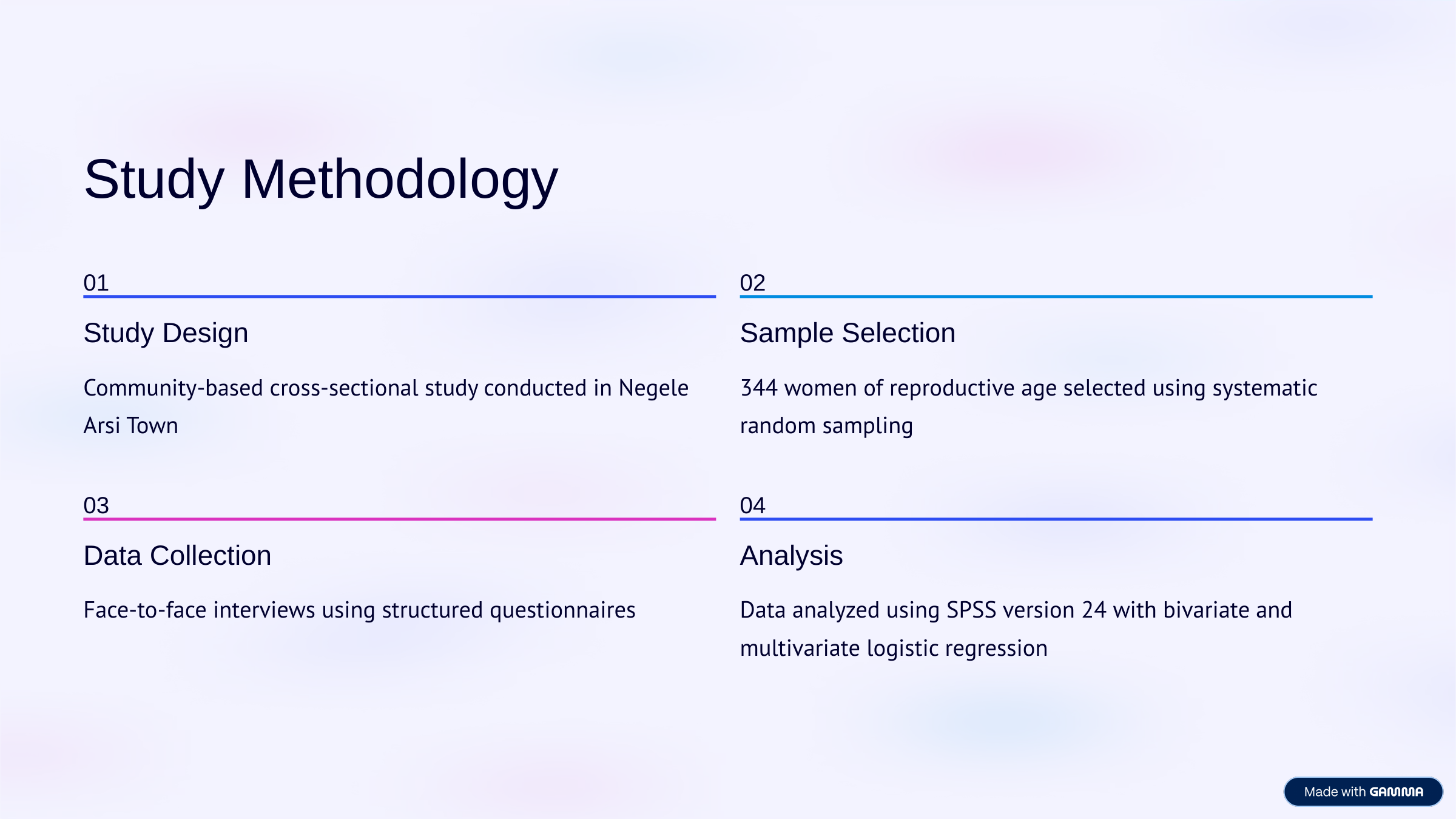

Study Methodology
01
02

Study Design
Sample Selection
Community-based cross-sectional study conducted in Negele Arsi Town
344 women of reproductive age selected using systematic random sampling
03
04

Data Collection
Analysis
Face-to-face interviews using structured questionnaires
Data analyzed using SPSS version 24 with bivariate and multivariate logistic regression